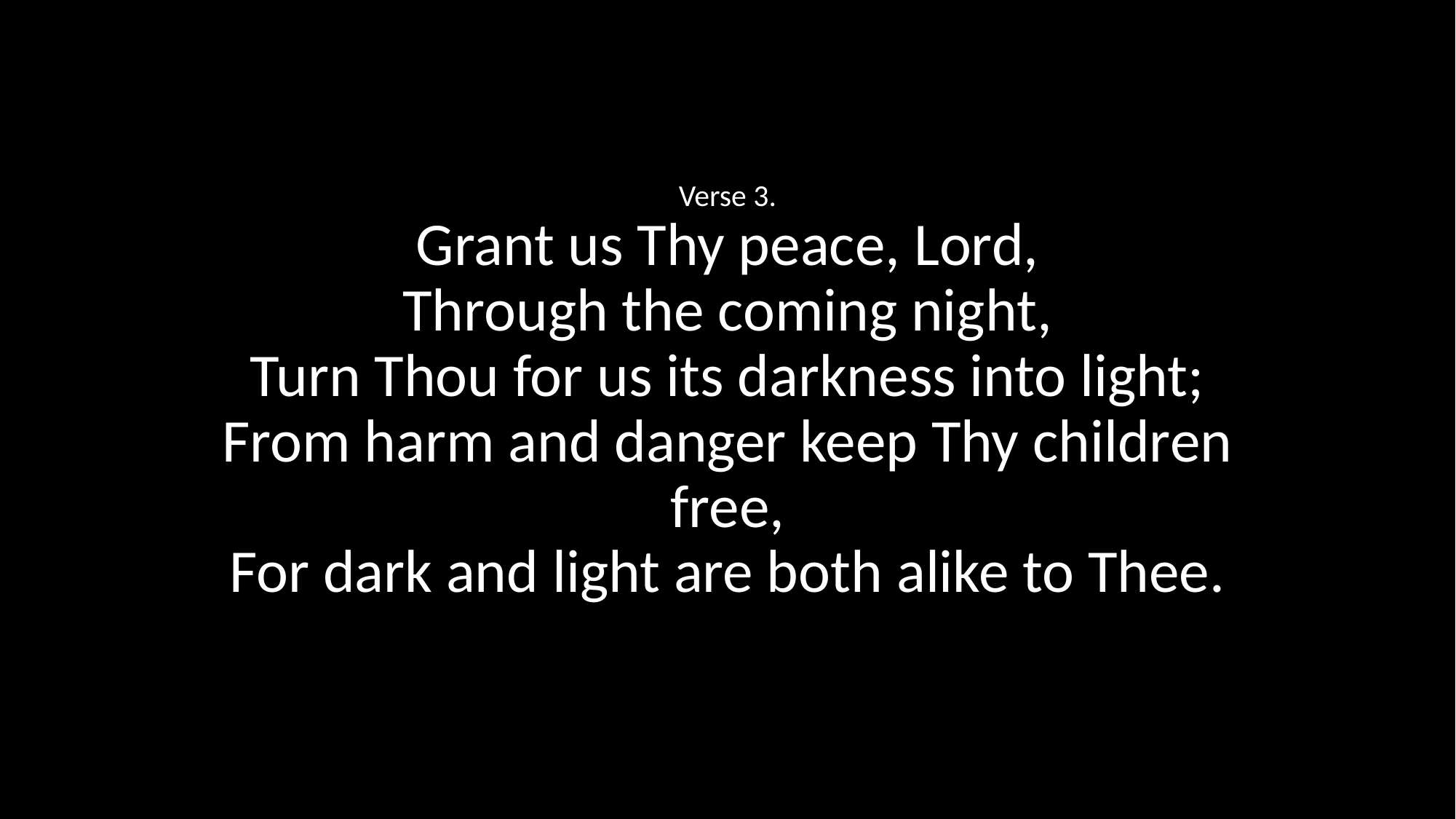

Verse 3.
Grant us Thy peace, Lord,
Through the coming night,
Turn Thou for us its darkness into light;
From harm and danger keep Thy children free,
For dark and light are both alike to Thee.